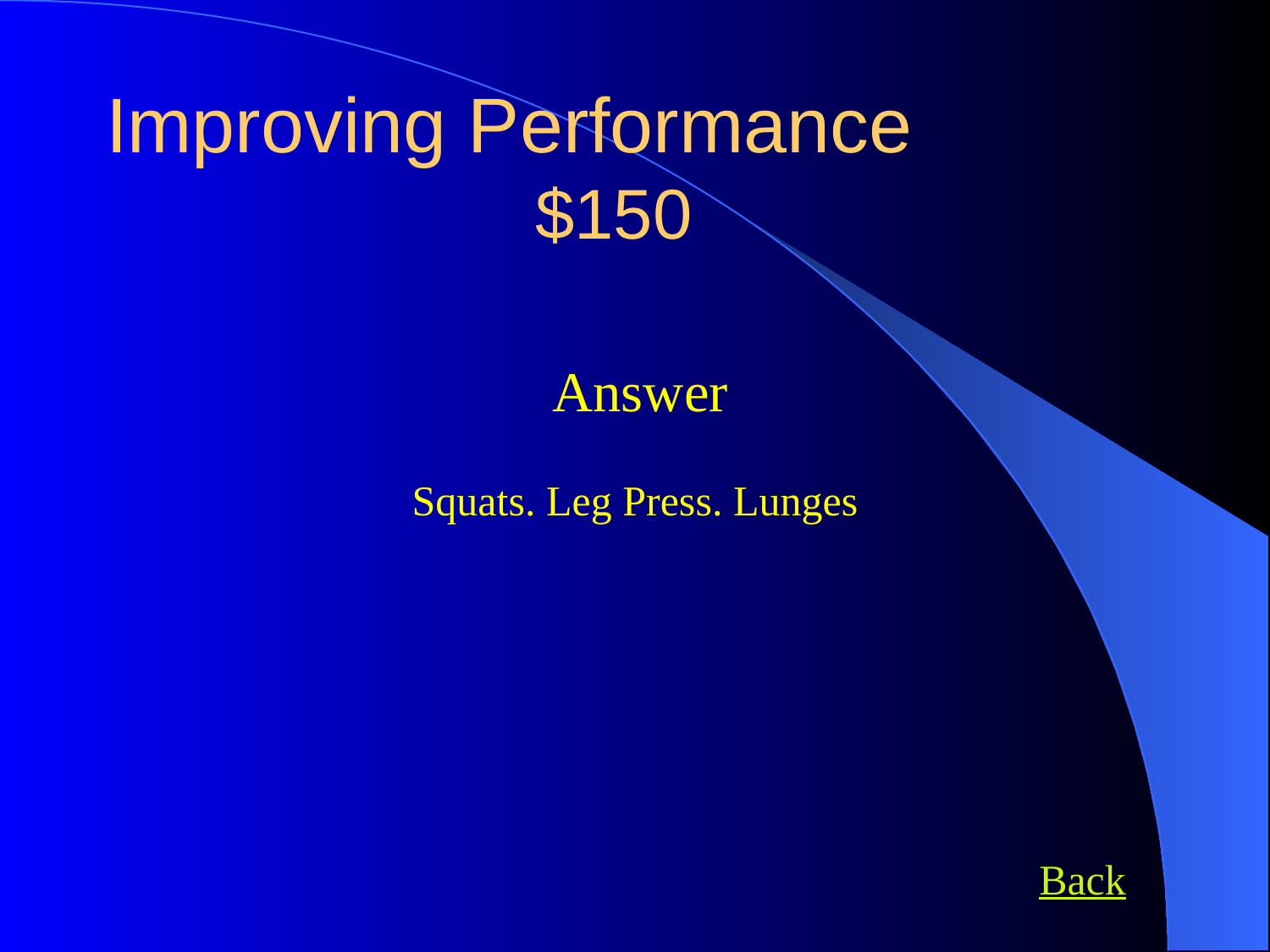

Improving Performance 		$150
Answer

Squats. Leg Press. Lunges

Back